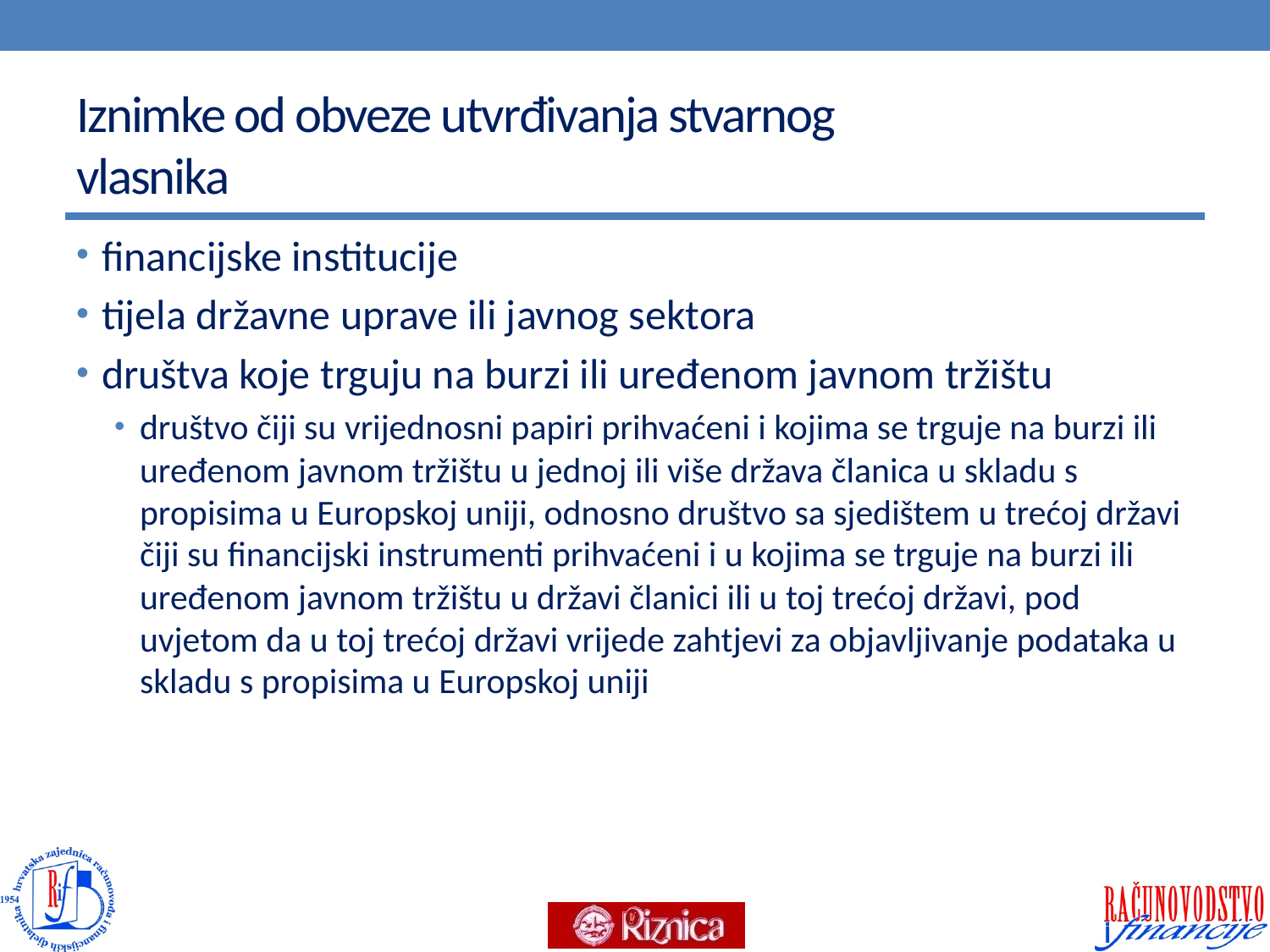

# Iznimke od obveze utvrđivanja stvarnog vlasnika
financijske institucije
tijela državne uprave ili javnog sektora
društva koje trguju na burzi ili uređenom javnom tržištu
društvo čiji su vrijednosni papiri prihvaćeni i kojima se trguje na burzi ili uređenom javnom tržištu u jednoj ili više država članica u skladu s propisima u Europskoj uniji, odnosno društvo sa sjedištem u trećoj državi čiji su financijski instrumenti prihvaćeni i u kojima se trguje na burzi ili uređenom javnom tržištu u državi članici ili u toj trećoj državi, pod uvjetom da u toj trećoj državi vrijede zahtjevi za objavljivanje podataka u skladu s propisima u Europskoj uniji